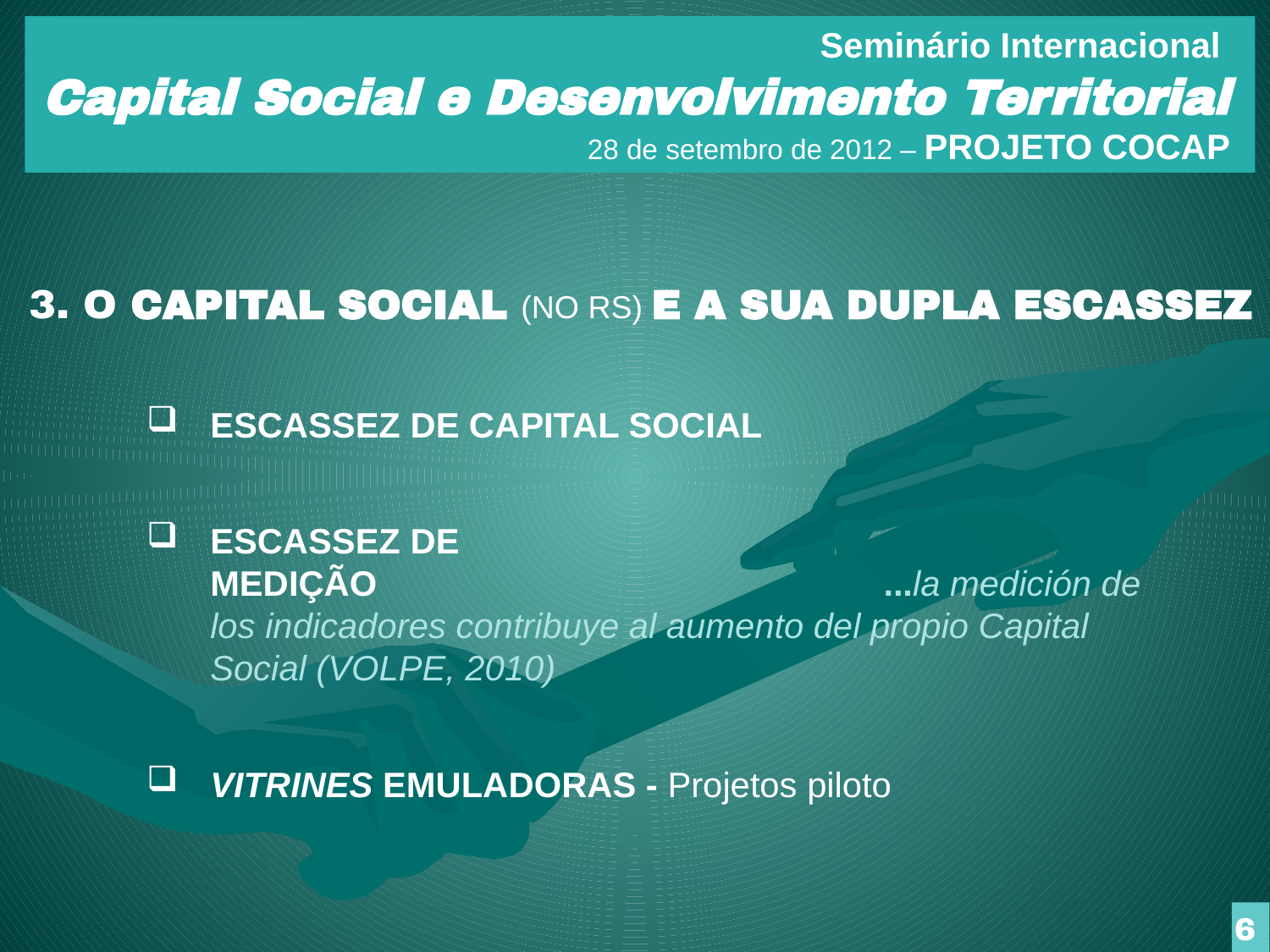

Seminário Internacional
Capital Social e Desenvolvimento Territorial
28 de setembro de 2012 – PROJETO COCAP
3. O CAPITAL SOCIAL (NO RS) E A SUA DUPLA ESCASSEZ
ESCASSEZ DE CAPITAL SOCIAL
ESCASSEZ DE MEDIÇÃO                                                    ...la medición de los indicadores contribuye al aumento del propio Capital Social (VOLPE, 2010)
VITRINES EMULADORAS - Projetos piloto
6